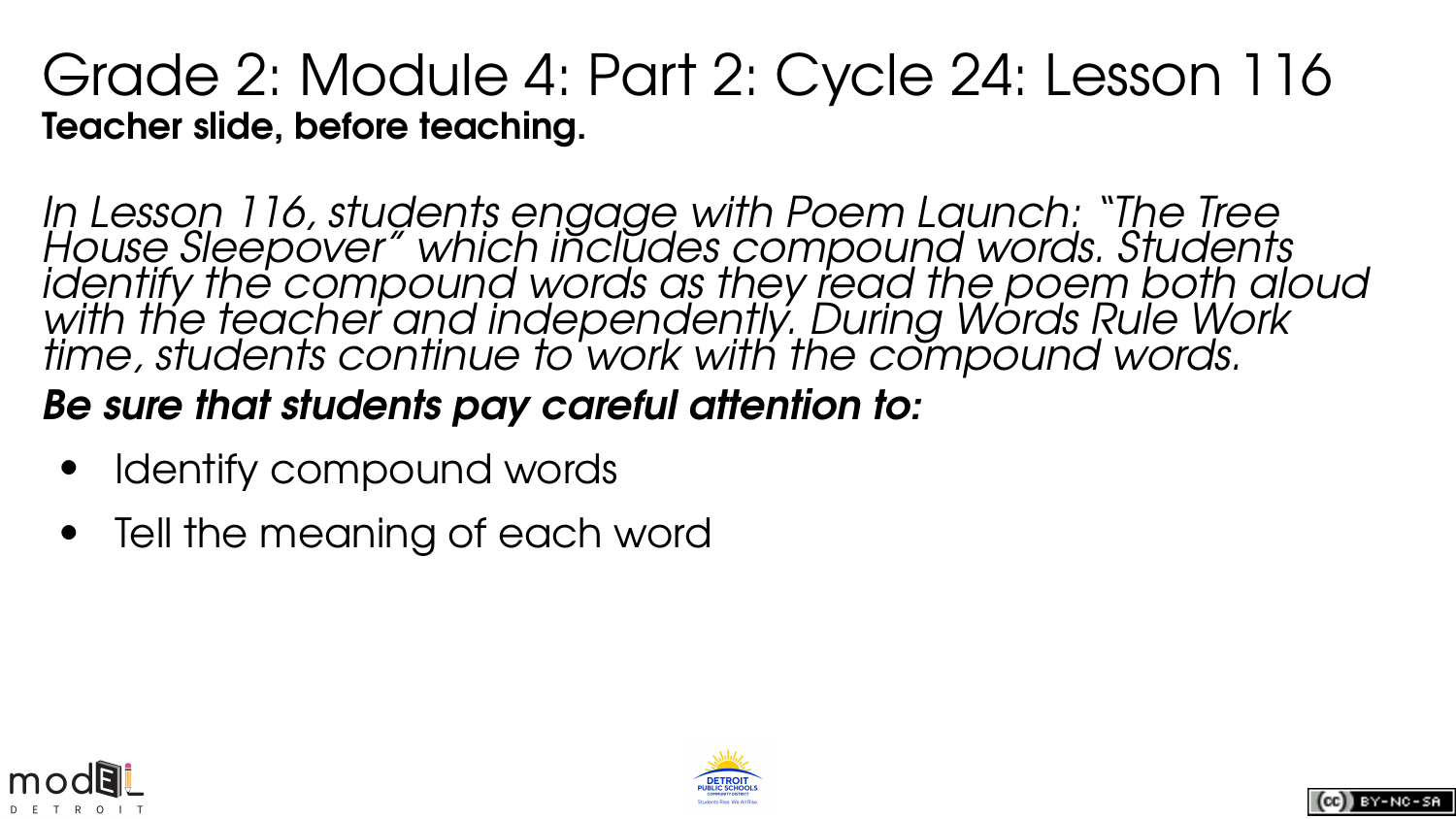

# Grade 2: Module 4: Part 2: Cycle 24: Lesson 116
Teacher slide, before teaching.
In Lesson 116, students engage with Poem Launch: “The Tree House Sleepover” which includes compound words. Students identify the compound words as they read the poem both aloud with the teacher and independently. During Words Rule Work time, students continue to work with the compound words.
Be sure that students pay careful attention to:
Identify compound words
Tell the meaning of each word